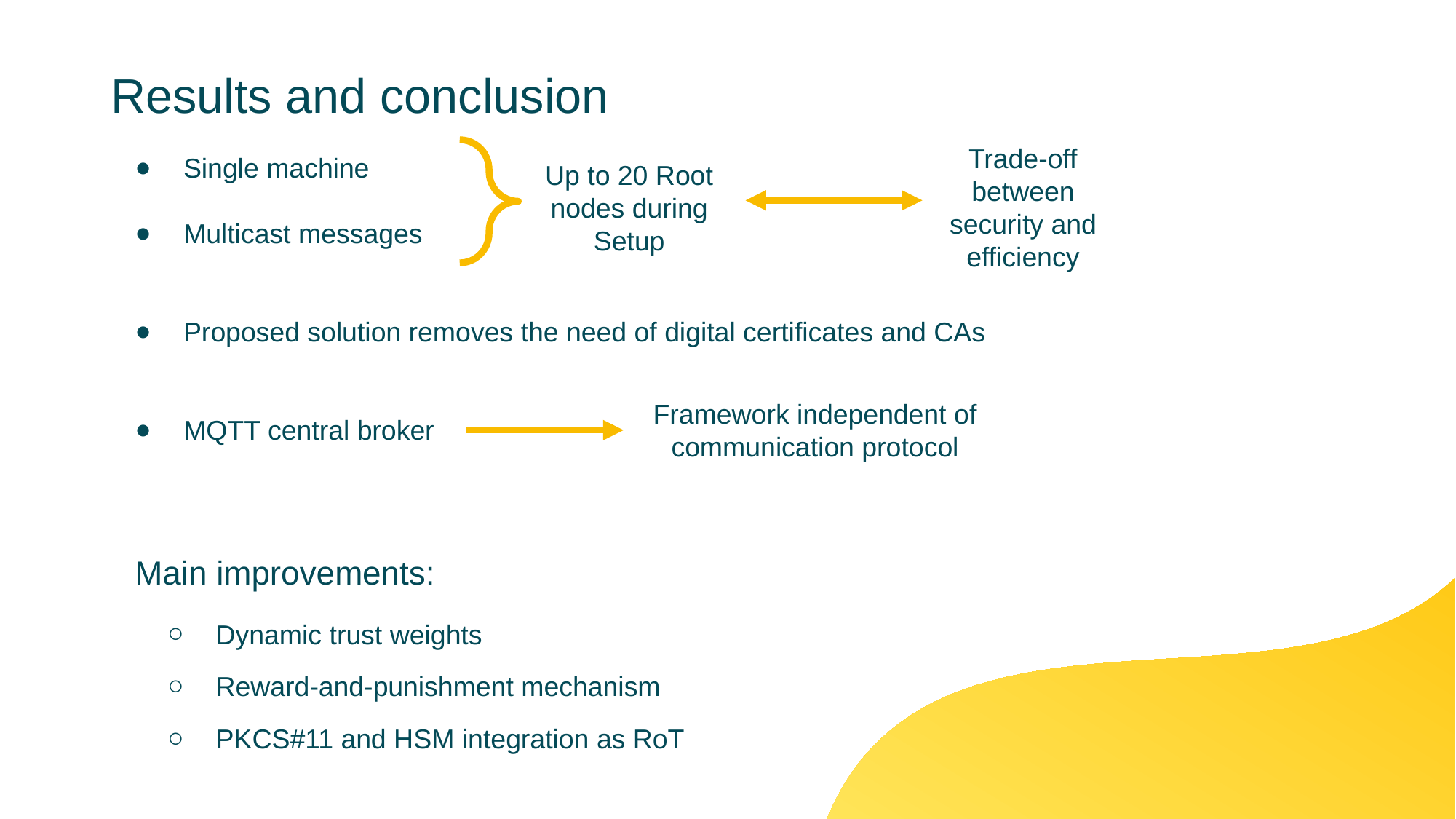

# Results and conclusion
Trade-off between security and efficiency
Single machine

Multicast messages

Proposed solution removes the need of digital certificates and CAs

MQTT central broker

Up to 20 Root nodes during Setup
Framework independent of communication protocol

Main improvements:
Dynamic trust weights
Reward-and-punishment mechanism
PKCS#11 and HSM integration as RoT